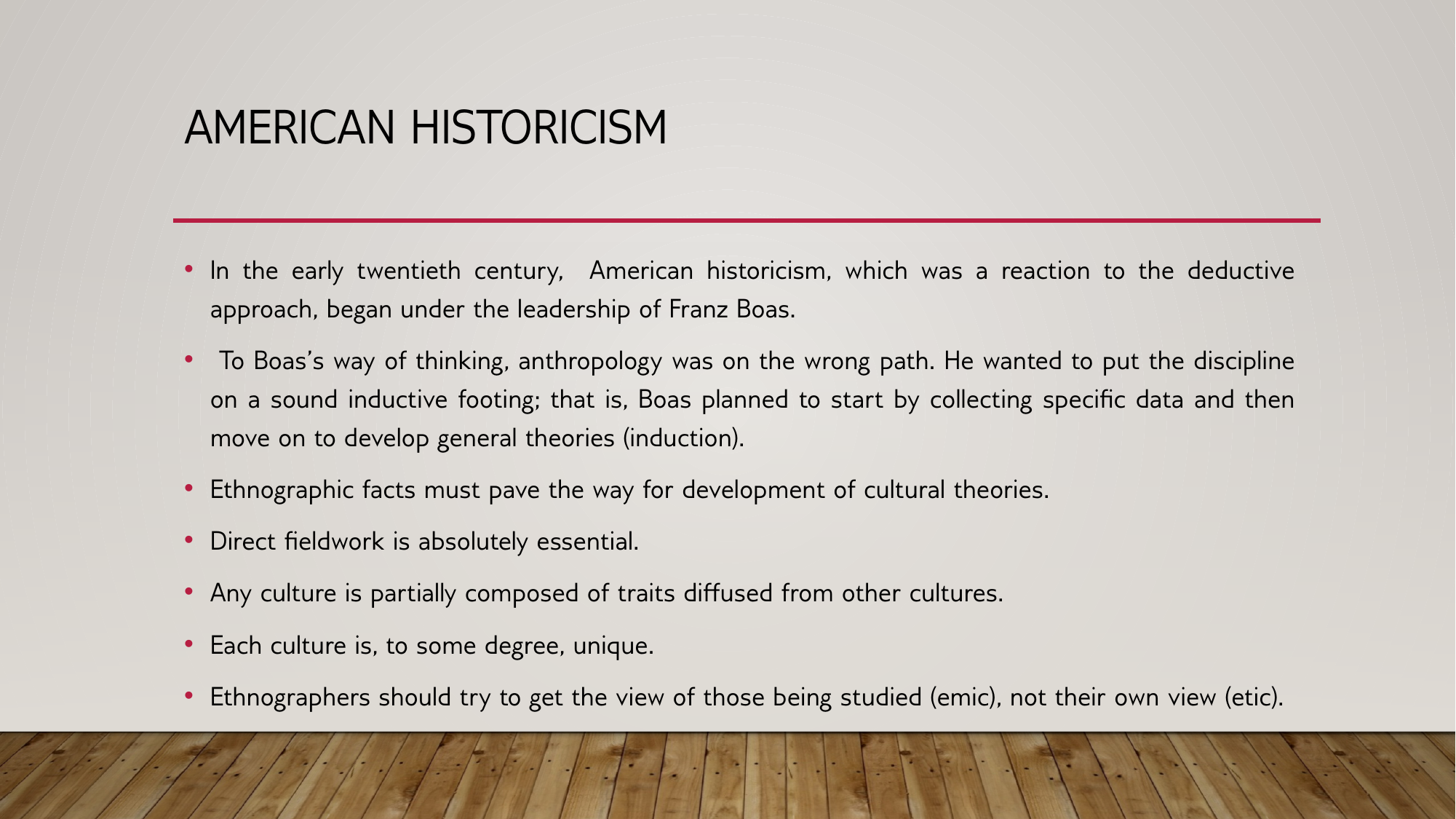

# American Historicism
In the early twentieth century,  American historicism, which was a reaction to the deductive approach, began under the leadership of Franz Boas.
 To Boas’s way of thinking, anthropology was on the wrong path. He wanted to put the discipline on a sound inductive footing; that is, Boas planned to start by collecting specific data and then move on to develop general theories (induction).
Ethnographic facts must pave the way for development of cultural theories.
Direct fieldwork is absolutely essential.
Any culture is partially composed of traits diffused from other cultures.
Each culture is, to some degree, unique.
Ethnographers should try to get the view of those being studied (emic), not their own view (etic).